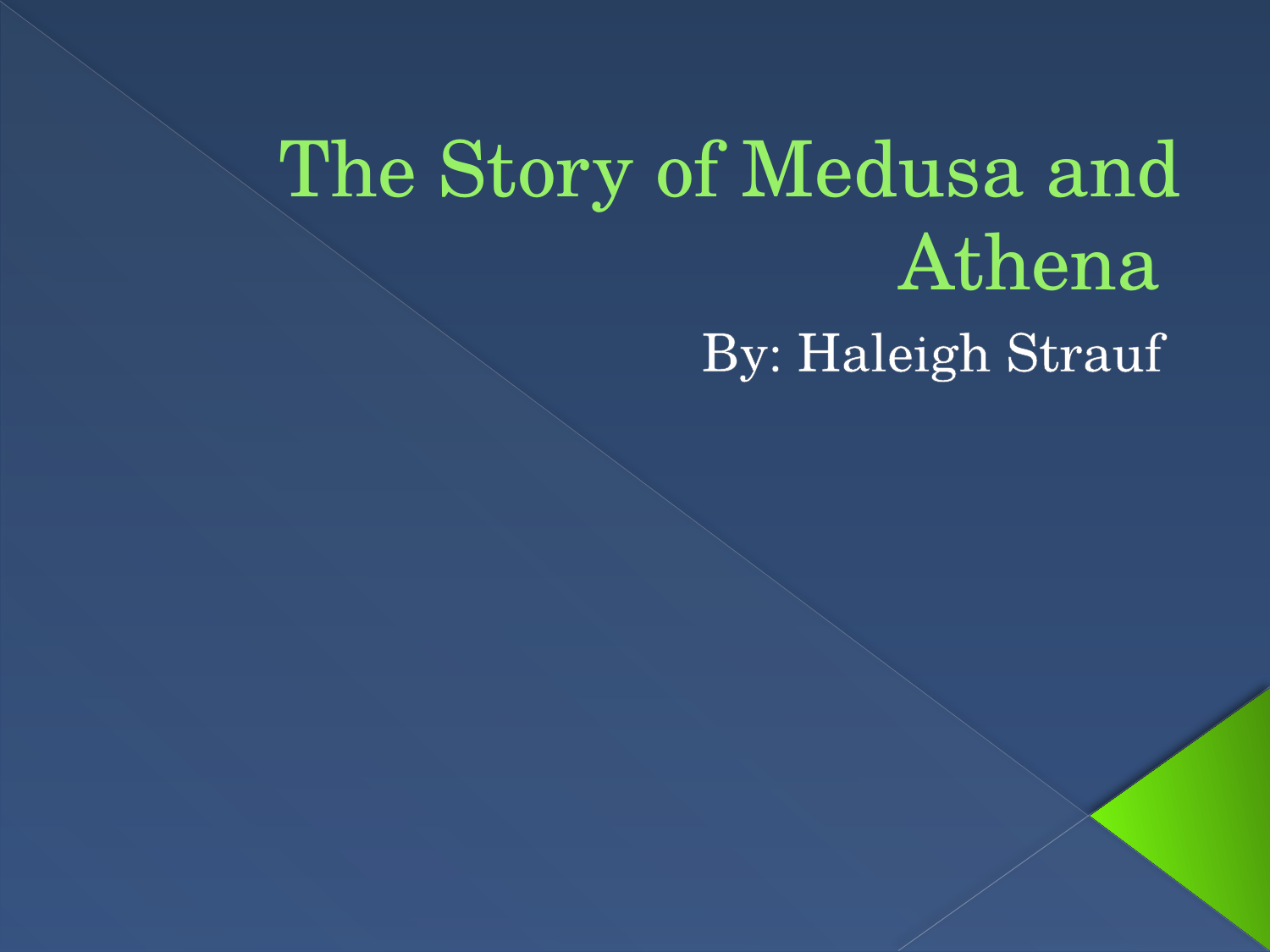

# The Story of Medusa and Athena
By: Haleigh Strauf